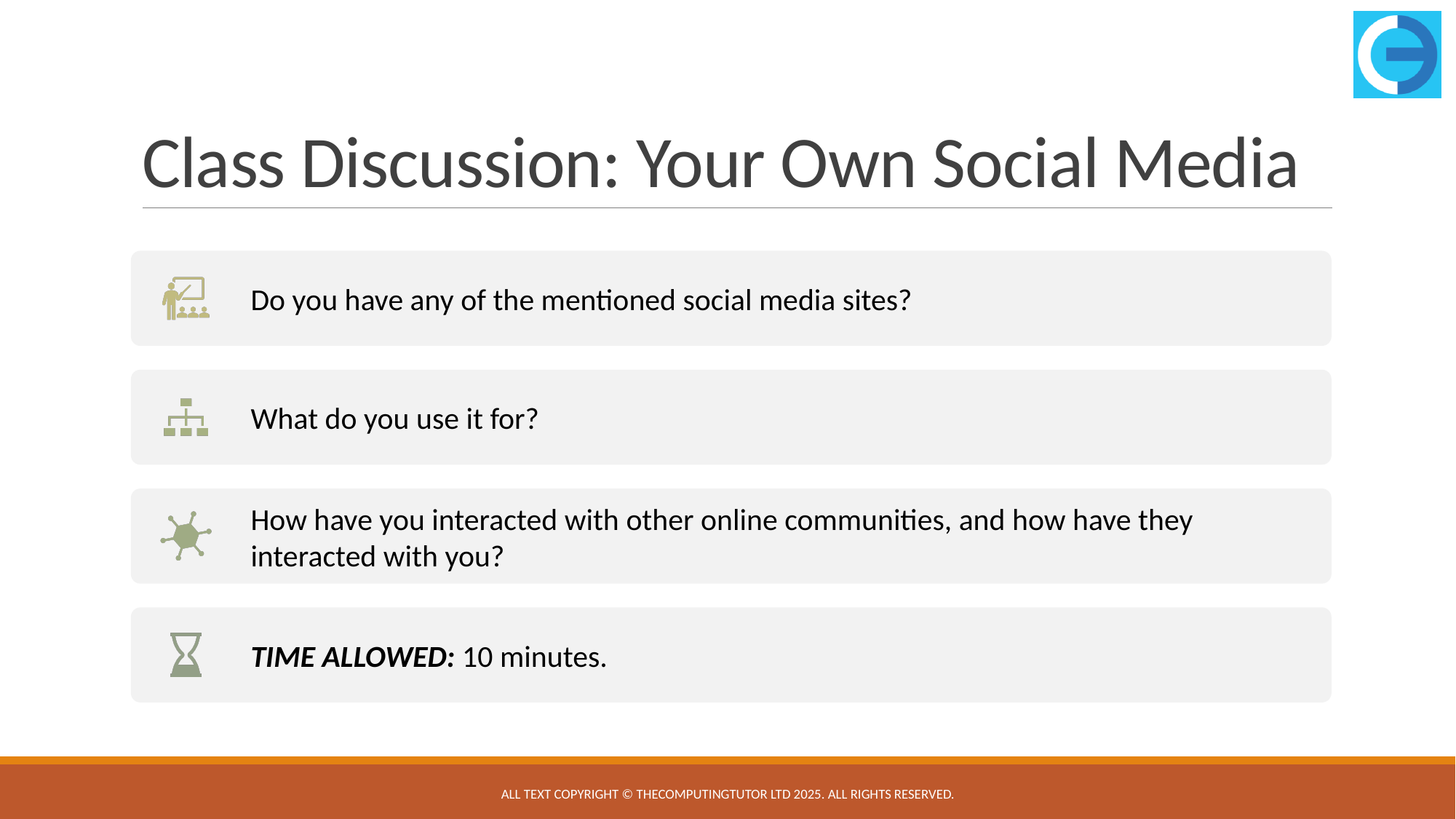

# Class Discussion: Your Own Social Media
Do you have any of the mentioned social media sites?
What do you use it for?
How have you interacted with other online communities, and how have they interacted with you?
TIME ALLOWED: 10 minutes.
All text copyright © TheComputingTutor Ltd 2025. All rights Reserved.